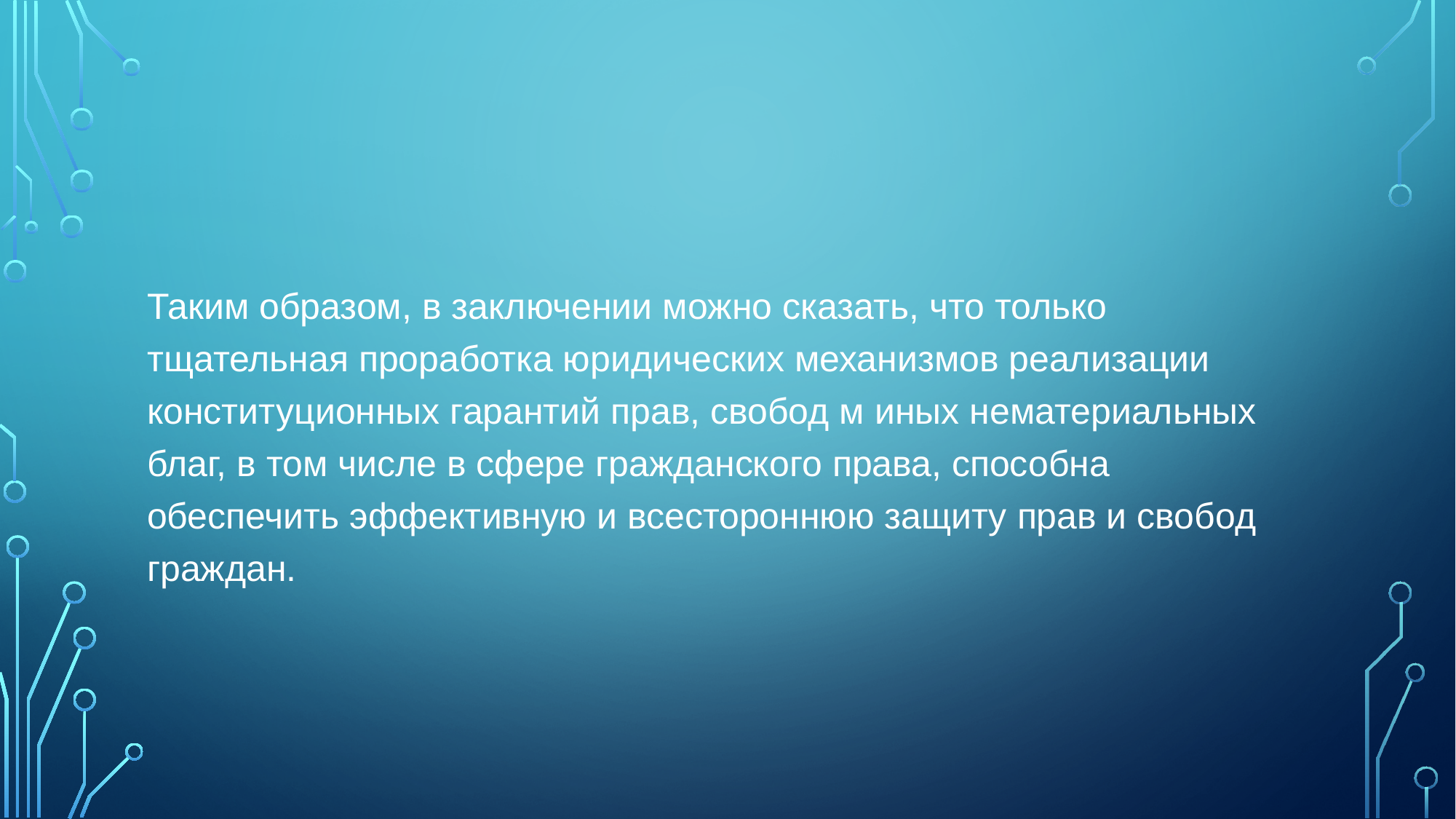

Таким образом, в заключении можно сказать, что только тщательная проработка юридических механизмов реализации конституционных гарантий прав, свобод м иных нематериальных благ, в том числе в сфере гражданского права, способна обеспечить эффективную и всестороннюю защиту прав и свобод граждан.